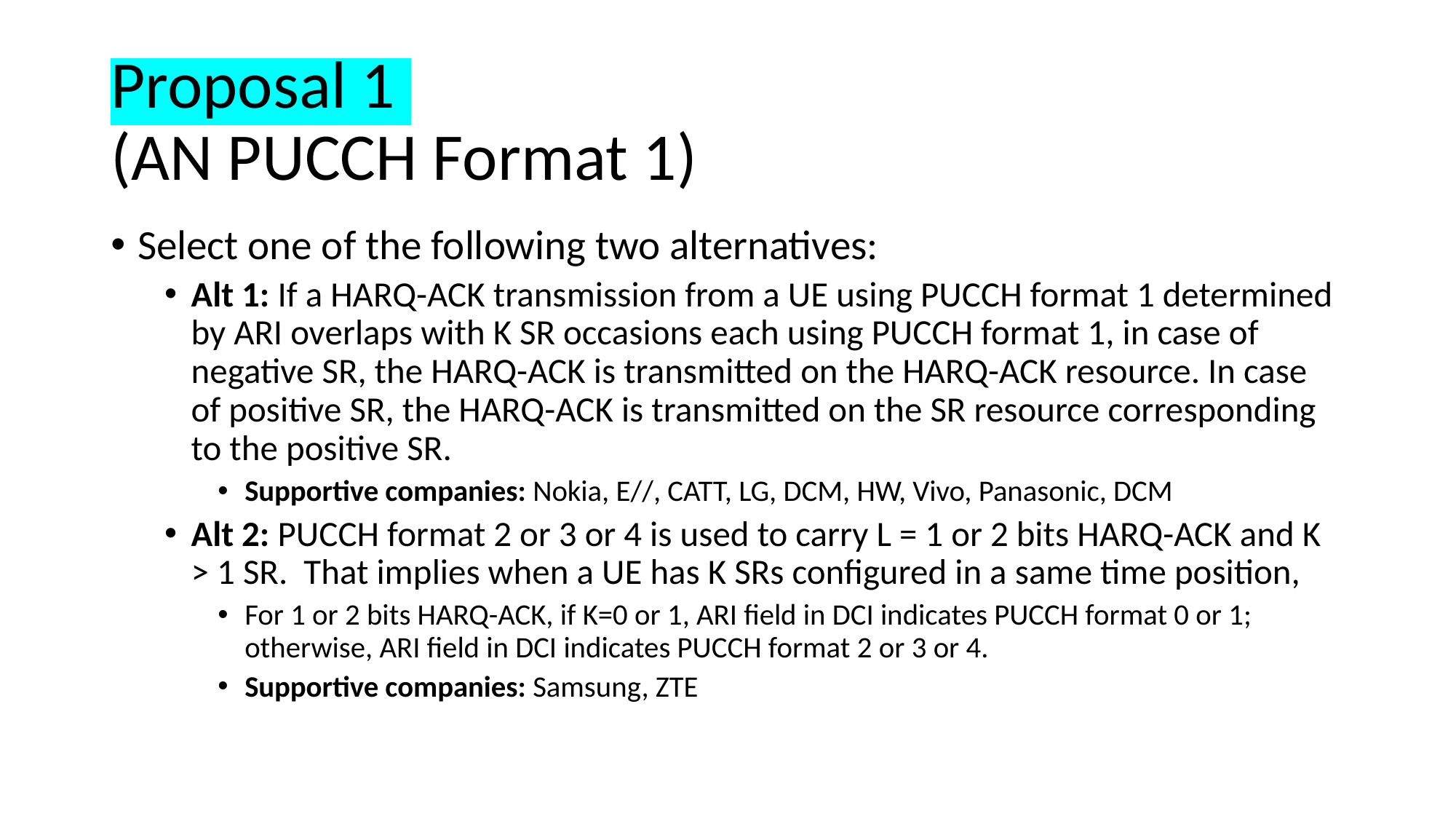

# Proposal 1 (AN PUCCH Format 1)
Select one of the following two alternatives:
Alt 1: If a HARQ-ACK transmission from a UE using PUCCH format 1 determined by ARI overlaps with K SR occasions each using PUCCH format 1, in case of negative SR, the HARQ-ACK is transmitted on the HARQ-ACK resource. In case of positive SR, the HARQ-ACK is transmitted on the SR resource corresponding to the positive SR.
Supportive companies: Nokia, E//, CATT, LG, DCM, HW, Vivo, Panasonic, DCM
Alt 2: PUCCH format 2 or 3 or 4 is used to carry L = 1 or 2 bits HARQ-ACK and K > 1 SR.  That implies when a UE has K SRs configured in a same time position,
For 1 or 2 bits HARQ-ACK, if K=0 or 1, ARI field in DCI indicates PUCCH format 0 or 1; otherwise, ARI field in DCI indicates PUCCH format 2 or 3 or 4.
Supportive companies: Samsung, ZTE